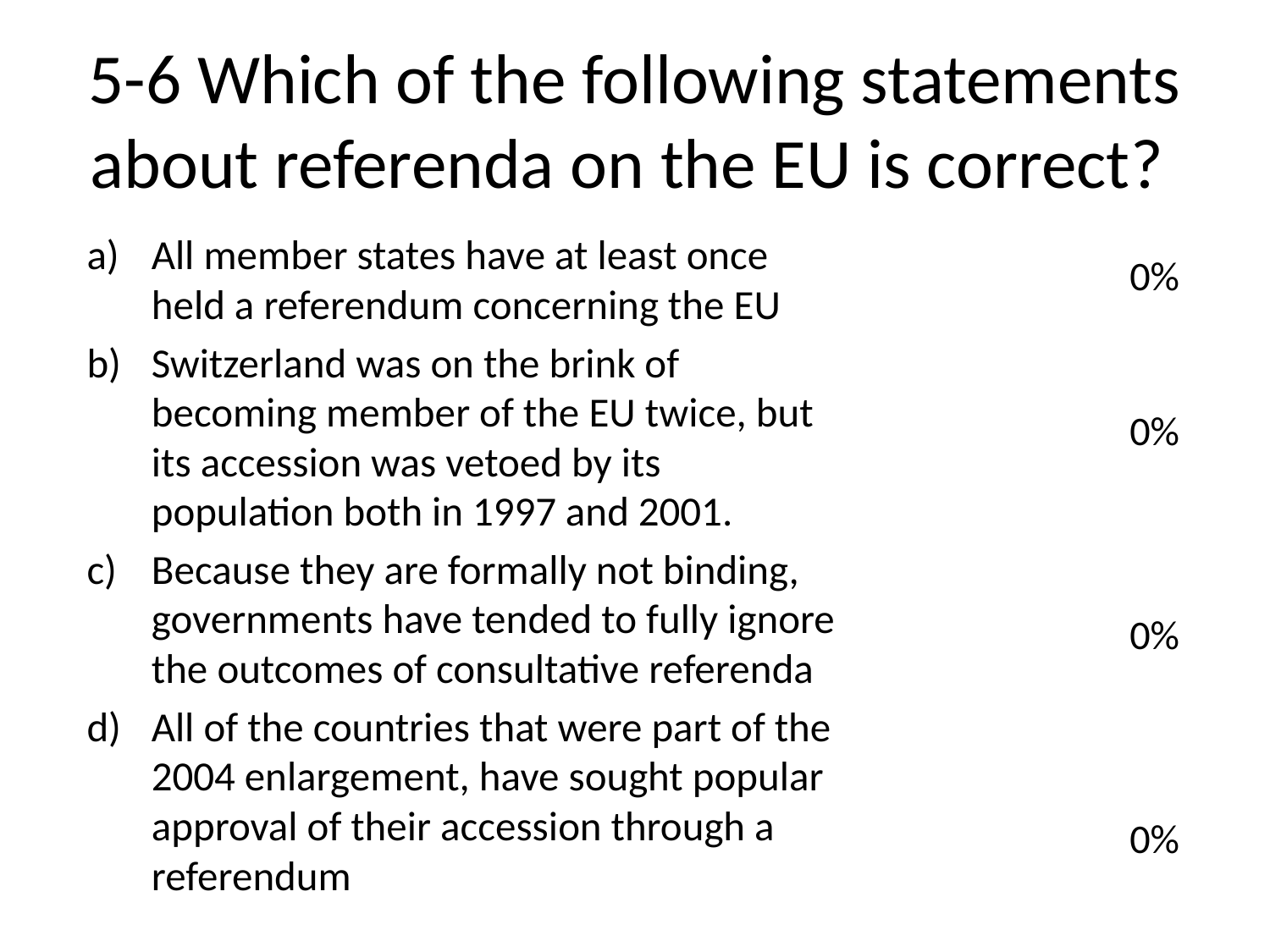

# 5-6 Which of the following statements about referenda on the EU is correct?
All member states have at least once held a referendum concerning the EU
Switzerland was on the brink of becoming member of the EU twice, but its accession was vetoed by its population both in 1997 and 2001.
Because they are formally not binding, governments have tended to fully ignore the outcomes of consultative referenda
All of the countries that were part of the 2004 enlargement, have sought popular approval of their accession through a referendum
0%
0%
0%
0%